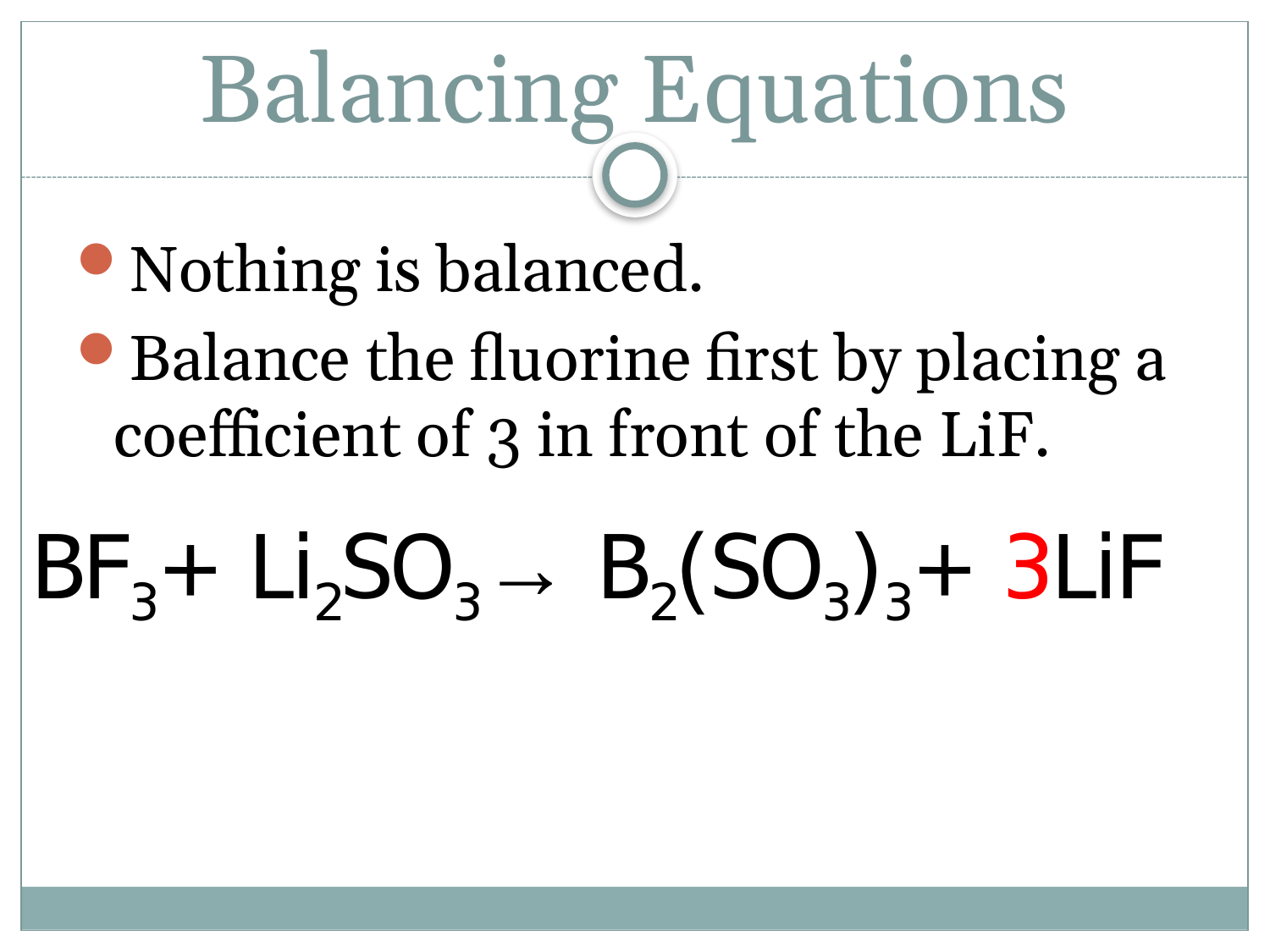

# Balancing Equations
Nothing is balanced.
Balance the fluorine first by placing a coefficient of 3 in front of the LiF.
BF3+ Li2SO3→ B2(SO3)3+ 3LiF